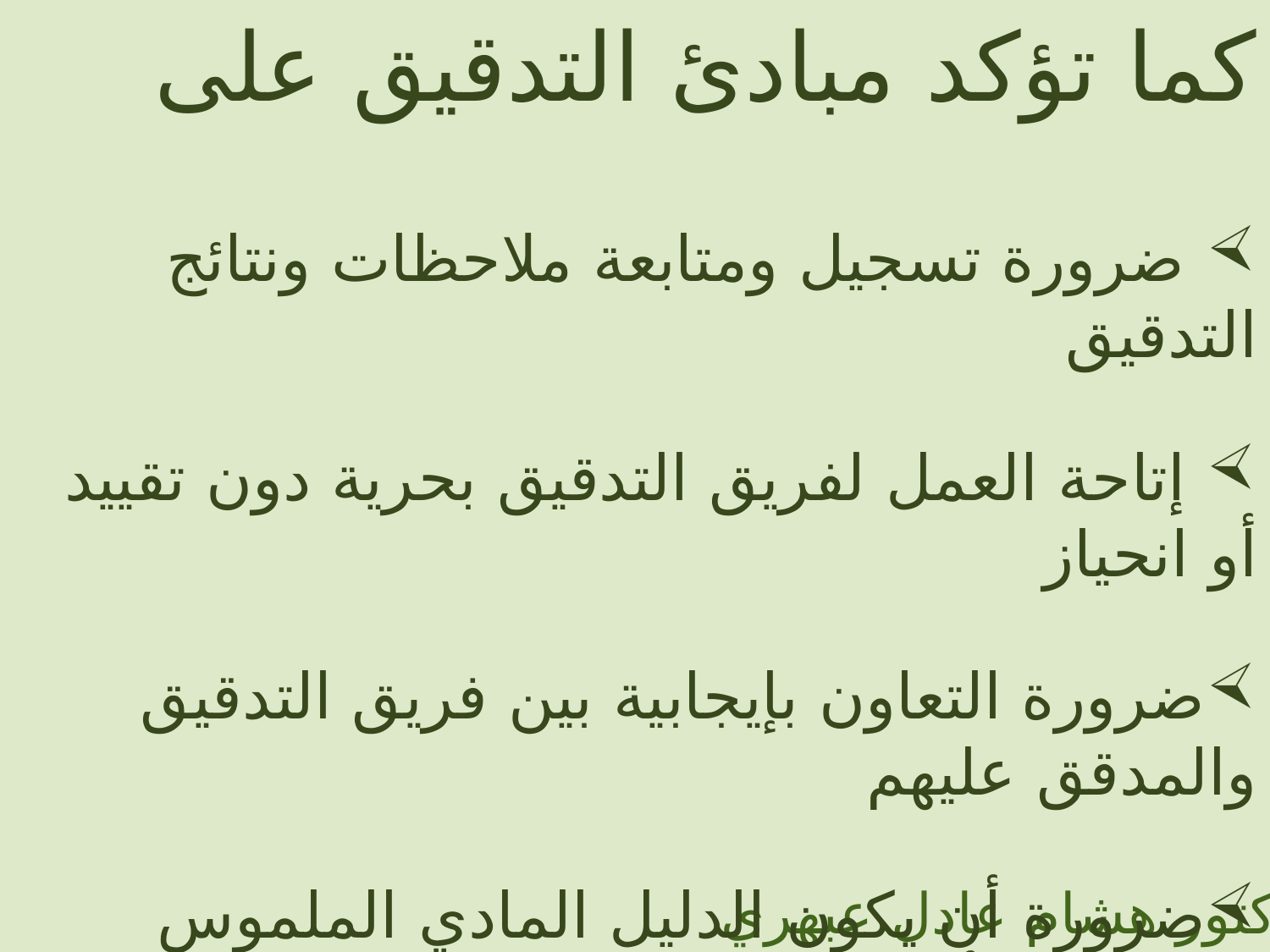

كما تؤكد مبادئ التدقيق على
 ضرورة تسجيل ومتابعة ملاحظات ونتائج التدقيق

 إتاحة العمل لفريق التدقيق بحرية دون تقييد أو انحياز

ضرورة التعاون بإيجابية بين فريق التدقيق والمدقق عليهم

ضرورة أن يكون الدليل المادي الملموس مبني على أساس عينة من المعلومات المتاحة
الدكتور هشام عادل عبهري